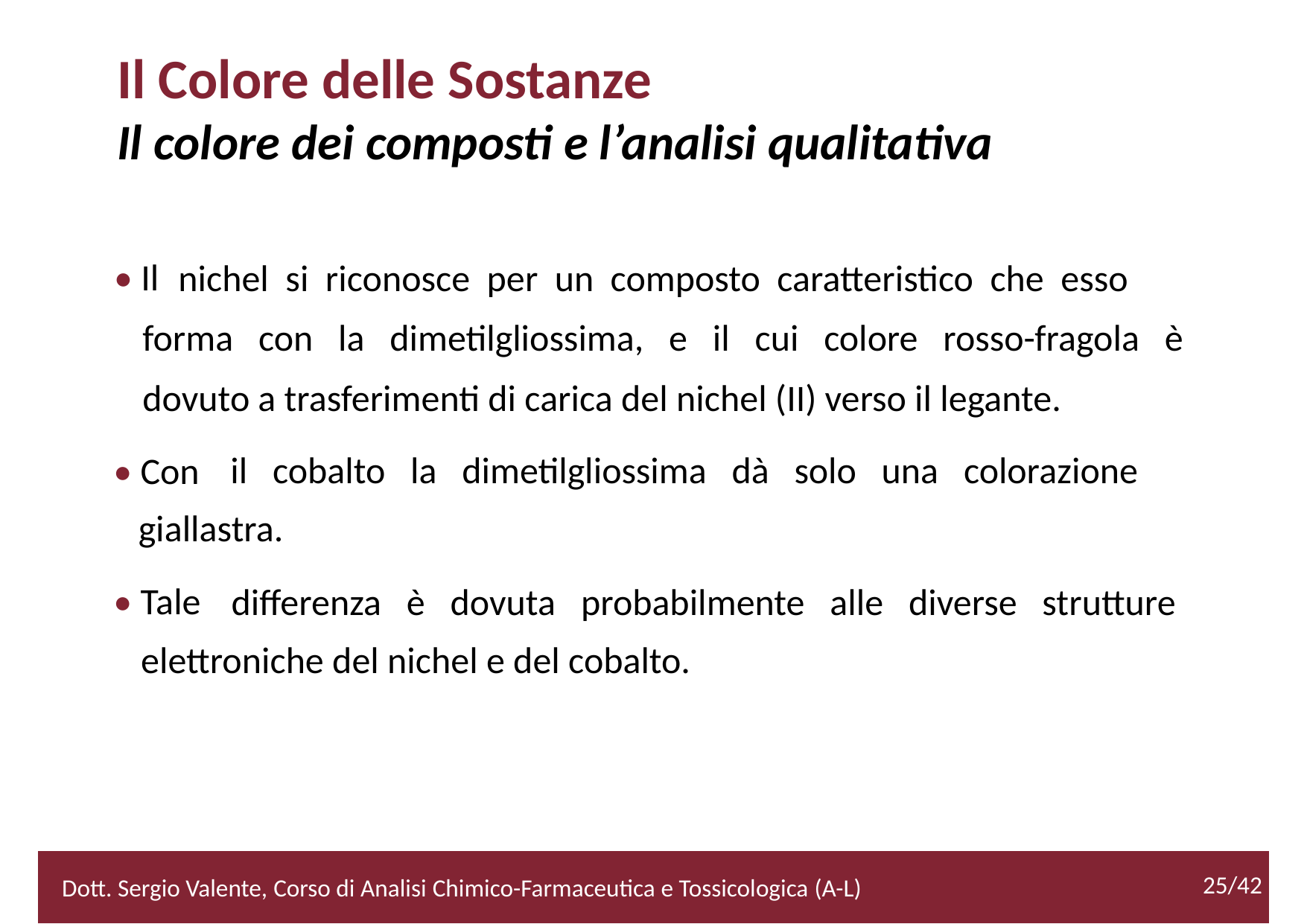

Il Colore delle Sostanze
Il colore dei composti e l’analisi qualitativa
• Il
nichel  si  riconosce  per  un  composto  caratteristico  che  esso
forma   con   la   dimetilgliossima,   e   il   cui   colore   rosso-fragola   è

dovuto a trasferimenti di carica del nichel (II) verso il legante.
• Con
il   cobalto   la   dimetilgliossima   dà   solo   una   colorazione
giallastra.
• Tale
differenza   è   dovuta   probabilmente   alle   diverse   strutture
elettroniche del nichel e del cobalto.
2/52

25/42
Dott. Sergio Valente, Corso di Analisi Chimico-Farmaceutica e Tossicologica (A-L)